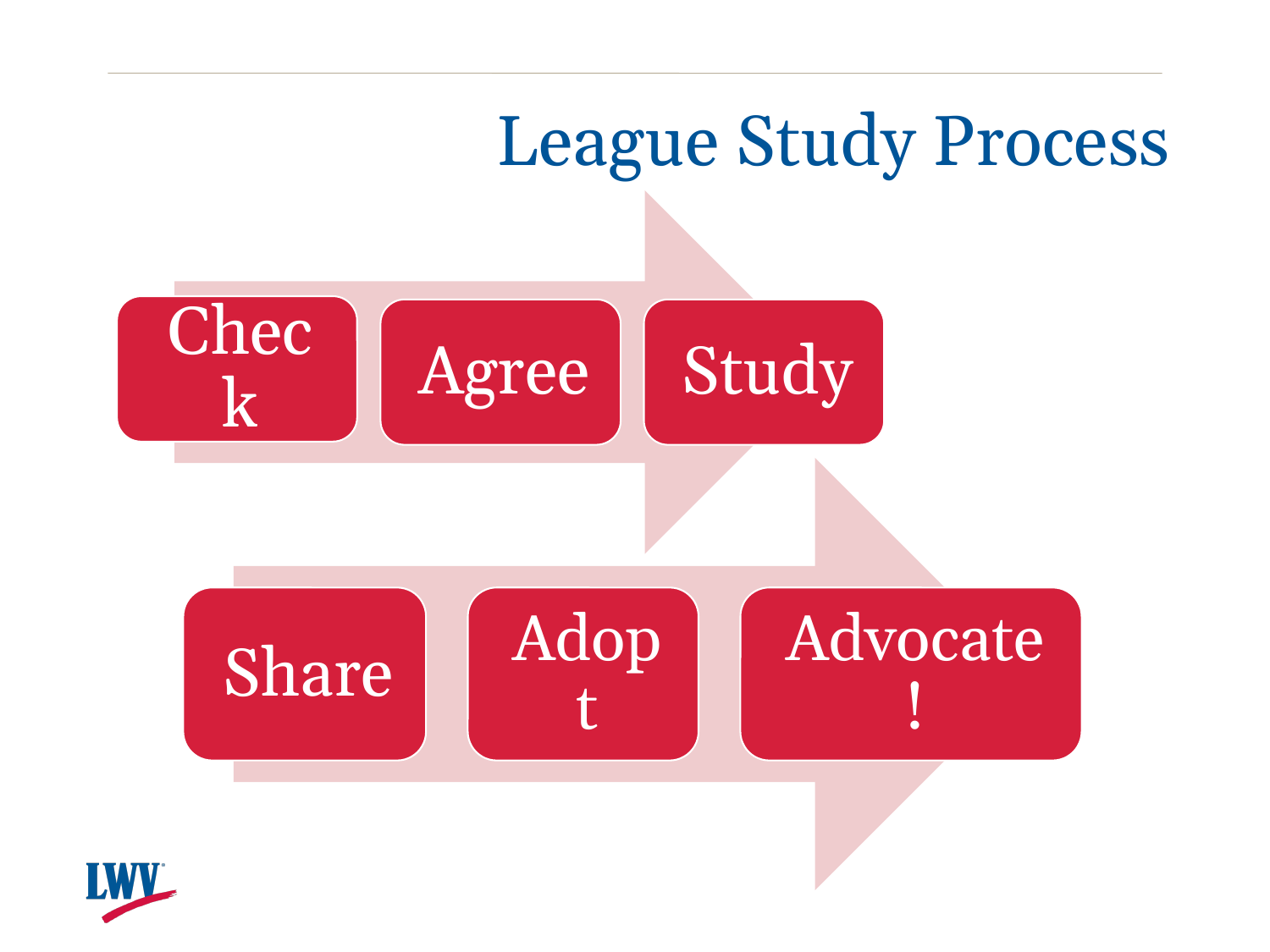

# League Study Process

Check
Agree
Study
Share
Adopt
Advocate!